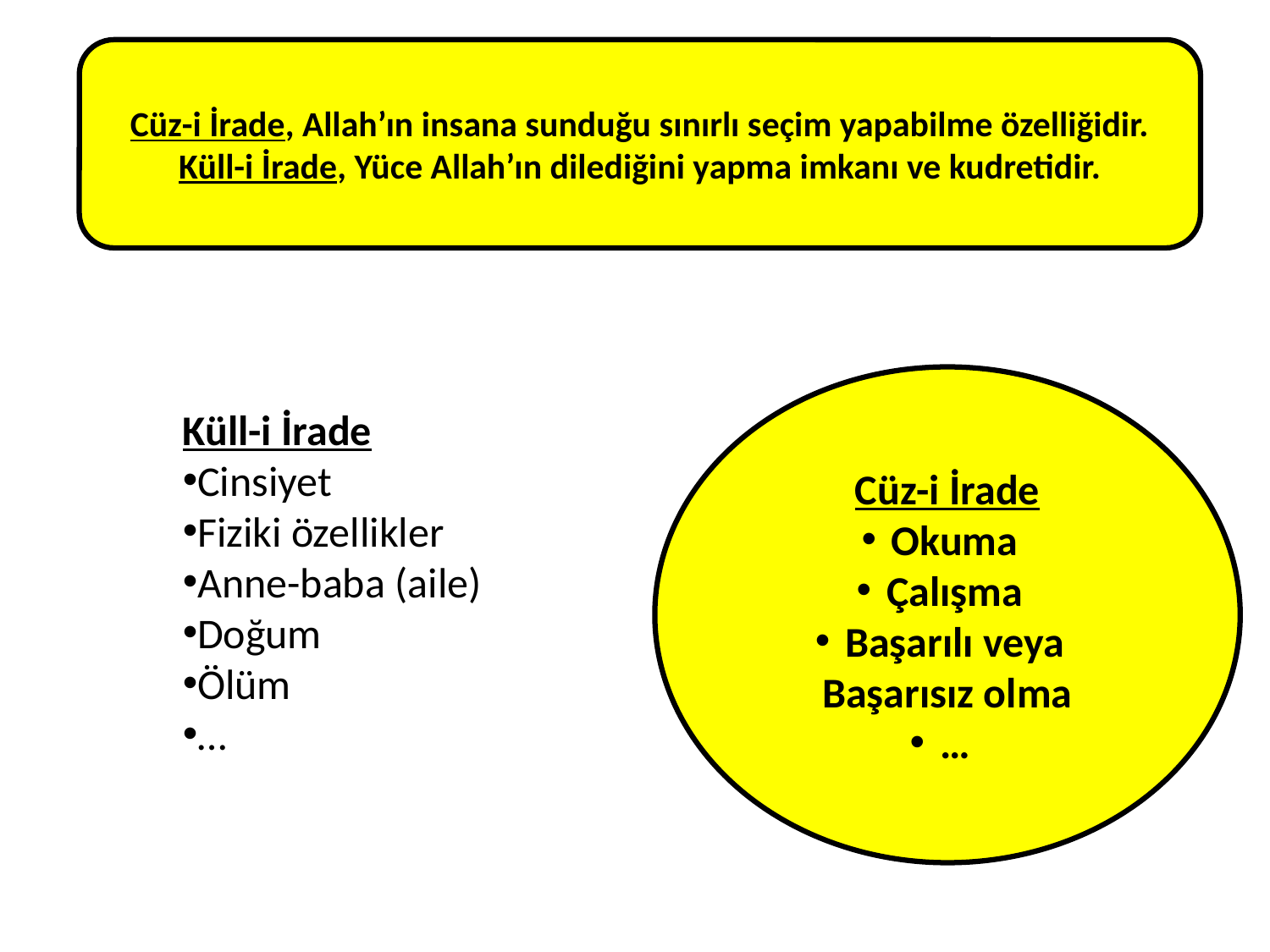

Cüz-i İrade, Allah’ın insana sunduğu sınırlı seçim yapabilme özelliğidir.
Küll-i İrade, Yüce Allah’ın dilediğini yapma imkanı ve kudretidir.
Cüz-i İrade
Okuma
Çalışma
Başarılı veya Başarısız olma
…
Küll-i İrade
Cinsiyet
Fiziki özellikler
Anne-baba (aile)
Doğum
Ölüm
…